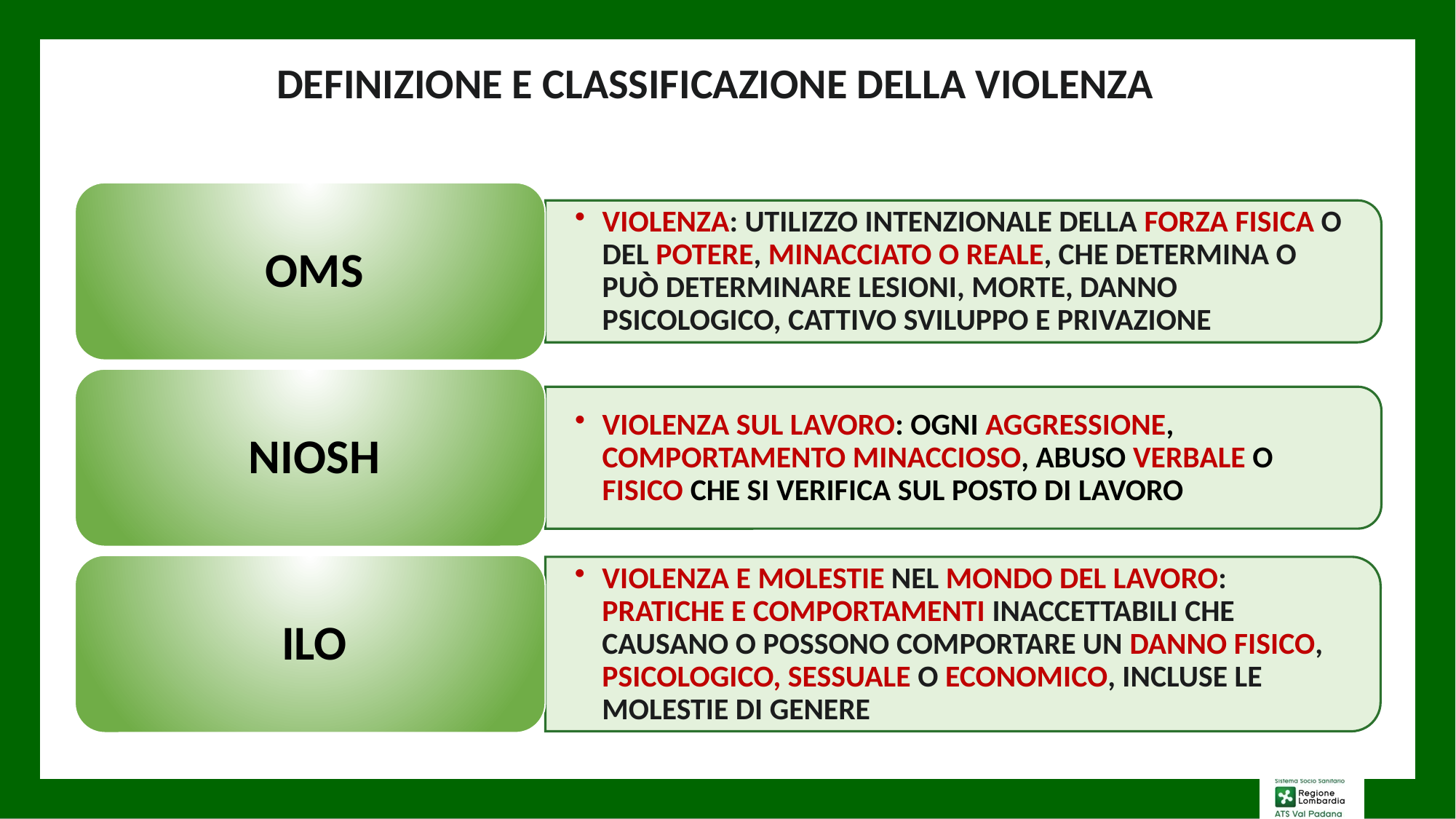

DEFINIZIONE E CLASSIFICAZIONE DELLA VIOLENZA
VIOLENZA: UTILIZZO INTENZIONALE DELLA FORZA FISICA O DEL POTERE, MINACCIATO O REALE, CHE DETERMINA O PUÒ DETERMINARE LESIONI, MORTE, DANNO PSICOLOGICO, CATTIVO SVILUPPO E PRIVAZIONE
OMS
VIOLENZA SUL LAVORO: OGNI AGGRESSIONE, COMPORTAMENTO MINACCIOSO, ABUSO VERBALE O FISICO CHE SI VERIFICA SUL POSTO DI LAVORO
NIOSH
VIOLENZA E MOLESTIE NEL MONDO DEL LAVORO: PRATICHE E COMPORTAMENTI INACCETTABILI CHE CAUSANO O POSSONO COMPORTARE UN DANNO FISICO, PSICOLOGICO, SESSUALE O ECONOMICO, INCLUSE LE MOLESTIE DI GENERE
ILO